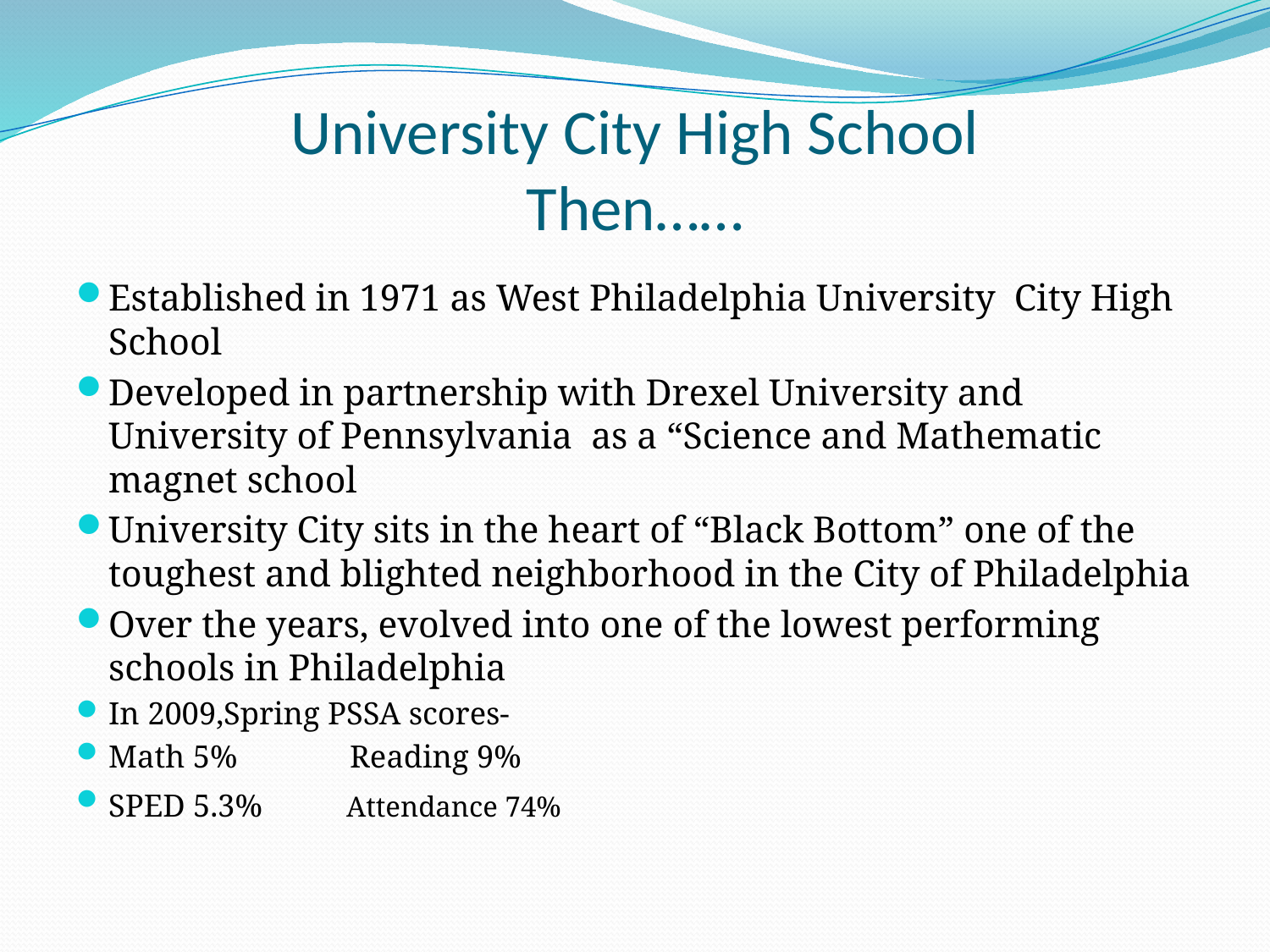

# University City High School Then……
Established in 1971 as West Philadelphia University  City High School
Developed in partnership with Drexel University and University of Pennsylvania  as a “Science and Mathematic magnet school
University City sits in the heart of “Black Bottom” one of the toughest and blighted neighborhood in the City of Philadelphia
Over the years, evolved into one of the lowest performing schools in Philadelphia
In 2009,Spring PSSA scores-
Math 5%              Reading 9%
SPED 5.3%         Attendance 74%